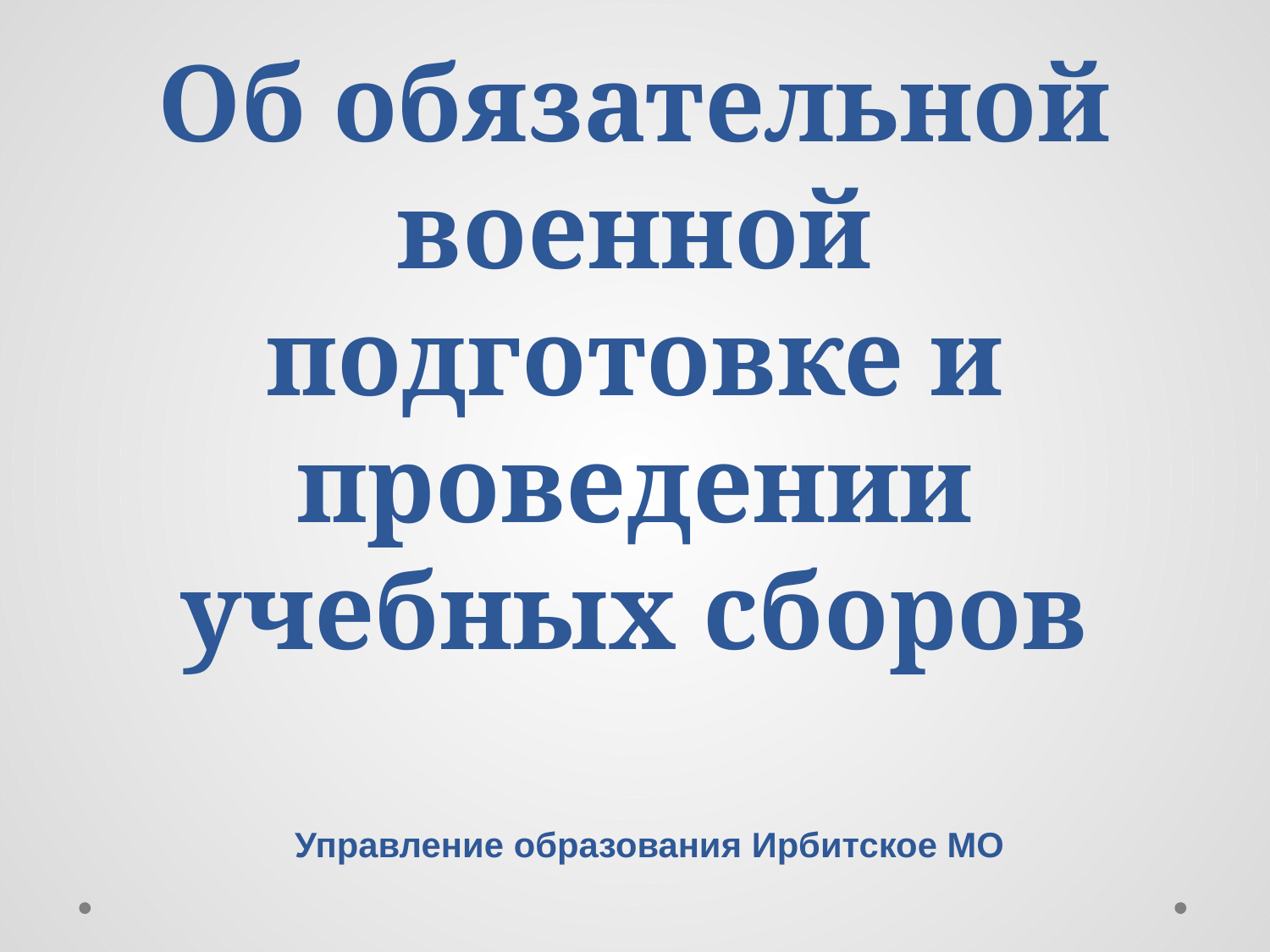

# Об обязательной военной подготовке и проведении учебных сборов
Управление образования Ирбитское МО